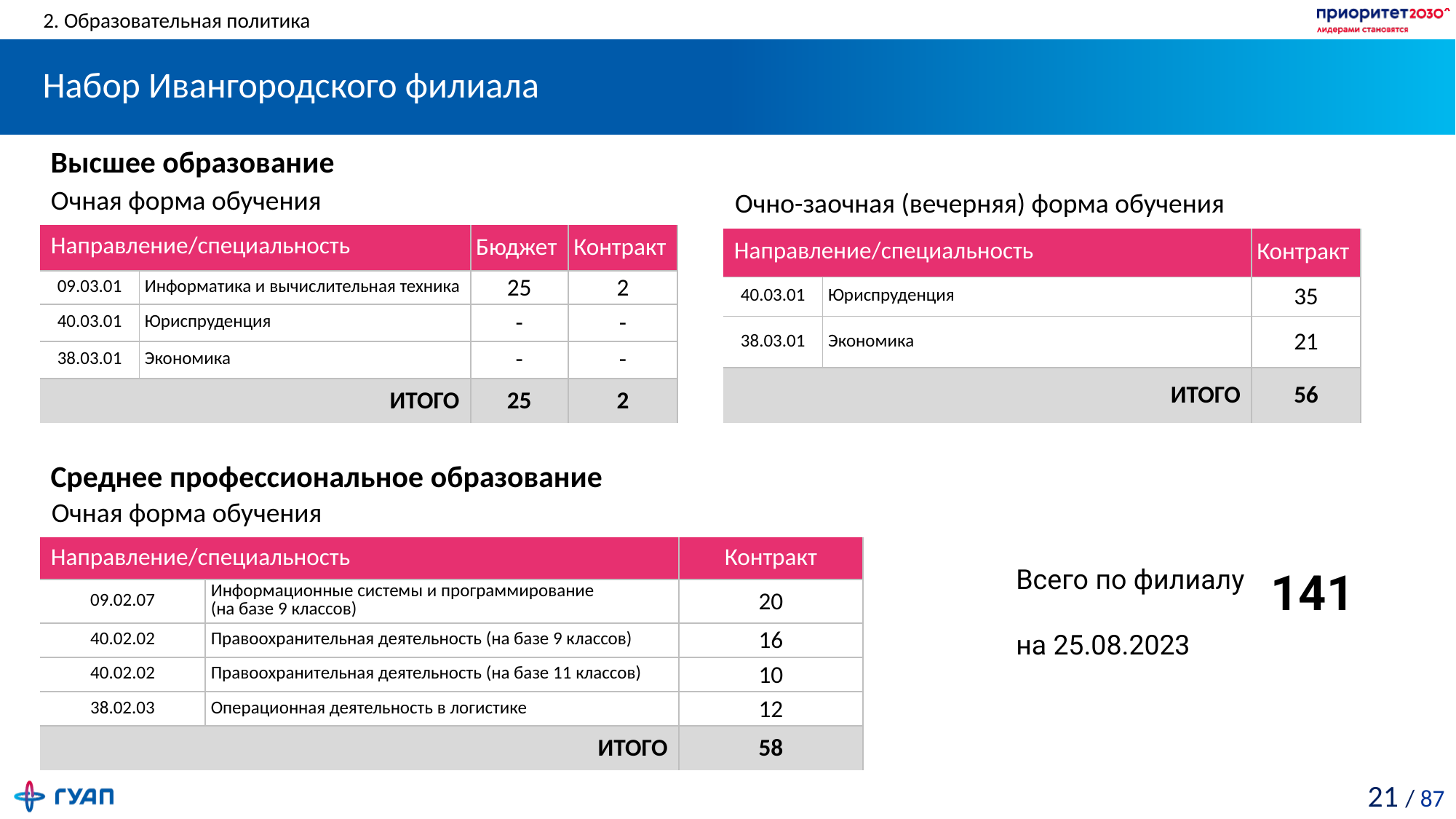

2. Образовательная политика
# Набор Ивангородского филиала
Высшее образование
| Очная форма обучения |  |  |  |
| --- | --- | --- | --- |
| Направление/специальность |  | Бюджет | Контракт |
| 09.03.01 | Информатика и вычислительная техника | 25 | 2 |
| 40.03.01 | Юриспруденция | - | - |
| 38.03.01 | Экономика | - | - |
| ИТОГО |  | 25 | 2 |
| Очно-заочная (вечерняя) форма обучения |  |  |
| --- | --- | --- |
| Направление/специальность |  | Контракт |
| 40.03.01 | Юриспруденция | 35 |
| 38.03.01 | Экономика | 21 |
| ИТОГО |  | 56 |
Среднее профессиональное образование
| Очная форма обучения |  |  |
| --- | --- | --- |
| Направление/специальность |  | Контракт |
| 09.02.07 | Информационные системы и программирование (на базе 9 классов) | 20 |
| 40.02.02 | Правоохранительная деятельность (на базе 9 классов) | 16 |
| 40.02.02 | Правоохранительная деятельность (на базе 11 классов) | 10 |
| 38.02.03 | Операционная деятельность в логистике | 12 |
| ИТОГО |  | 58 |
Всего по филиалу
на 25.08.2023
141